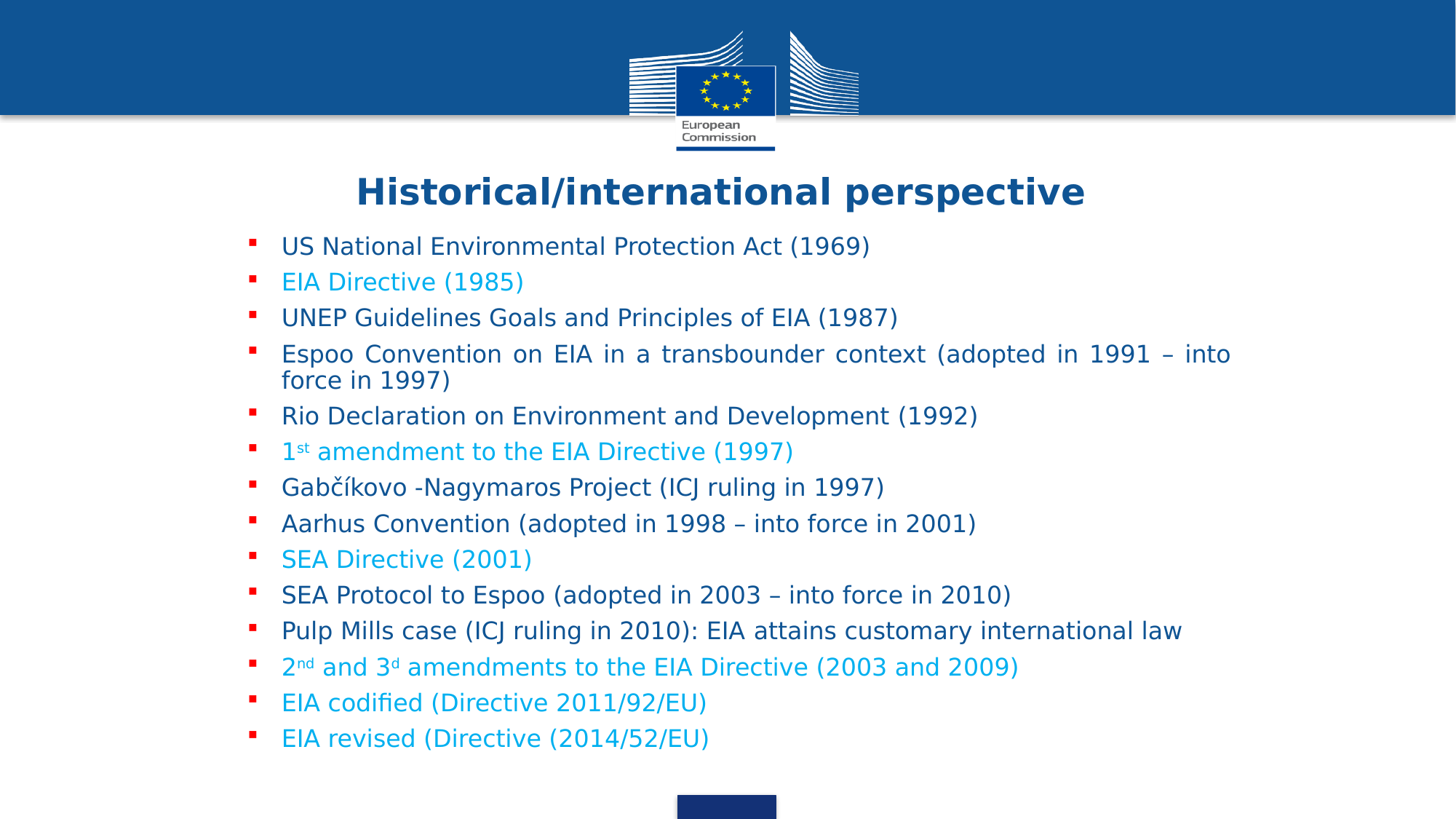

# Historical/international perspective
US National Environmental Protection Act (1969)
EIA Directive (1985)
UNEP Guidelines Goals and Principles of EIA (1987)
Espoo Convention on EIA in a transbounder context (adopted in 1991 – into force in 1997)
Rio Declaration on Environment and Development (1992)
1st amendment to the EIA Directive (1997)
Gabčíkovo -Nagymaros Project (ICJ ruling in 1997)
Aarhus Convention (adopted in 1998 – into force in 2001)
SEA Directive (2001)
SEA Protocol to Espoo (adopted in 2003 – into force in 2010)
Pulp Mills case (ICJ ruling in 2010): EIA attains customary international law
2nd and 3d amendments to the EIA Directive (2003 and 2009)
EIA codified (Directive 2011/92/EU)
EIA revised (Directive (2014/52/EU)